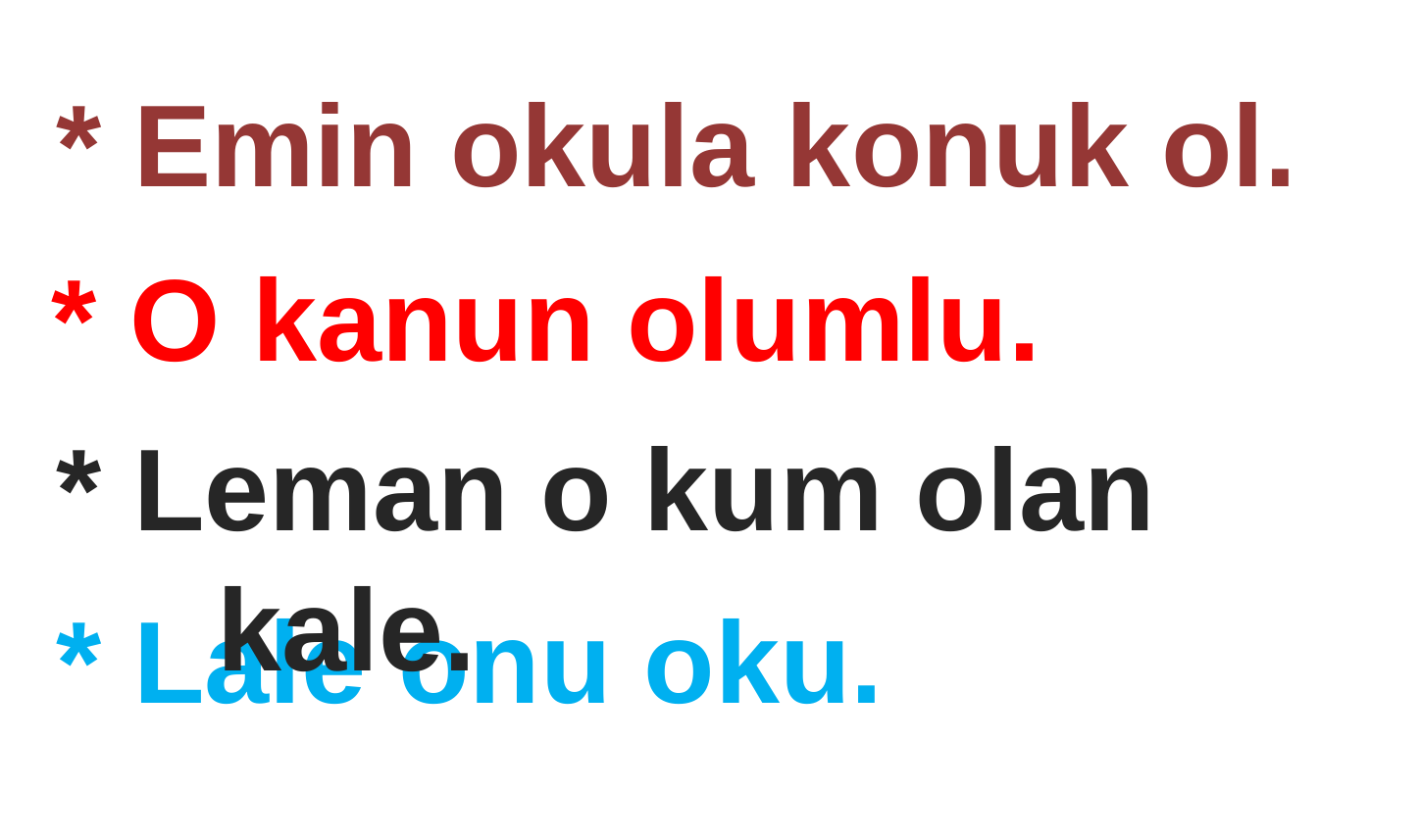

* Emin okula konuk ol.
* O kanun olumlu.

* Leman o kum olan kale.
* Lale onu oku.